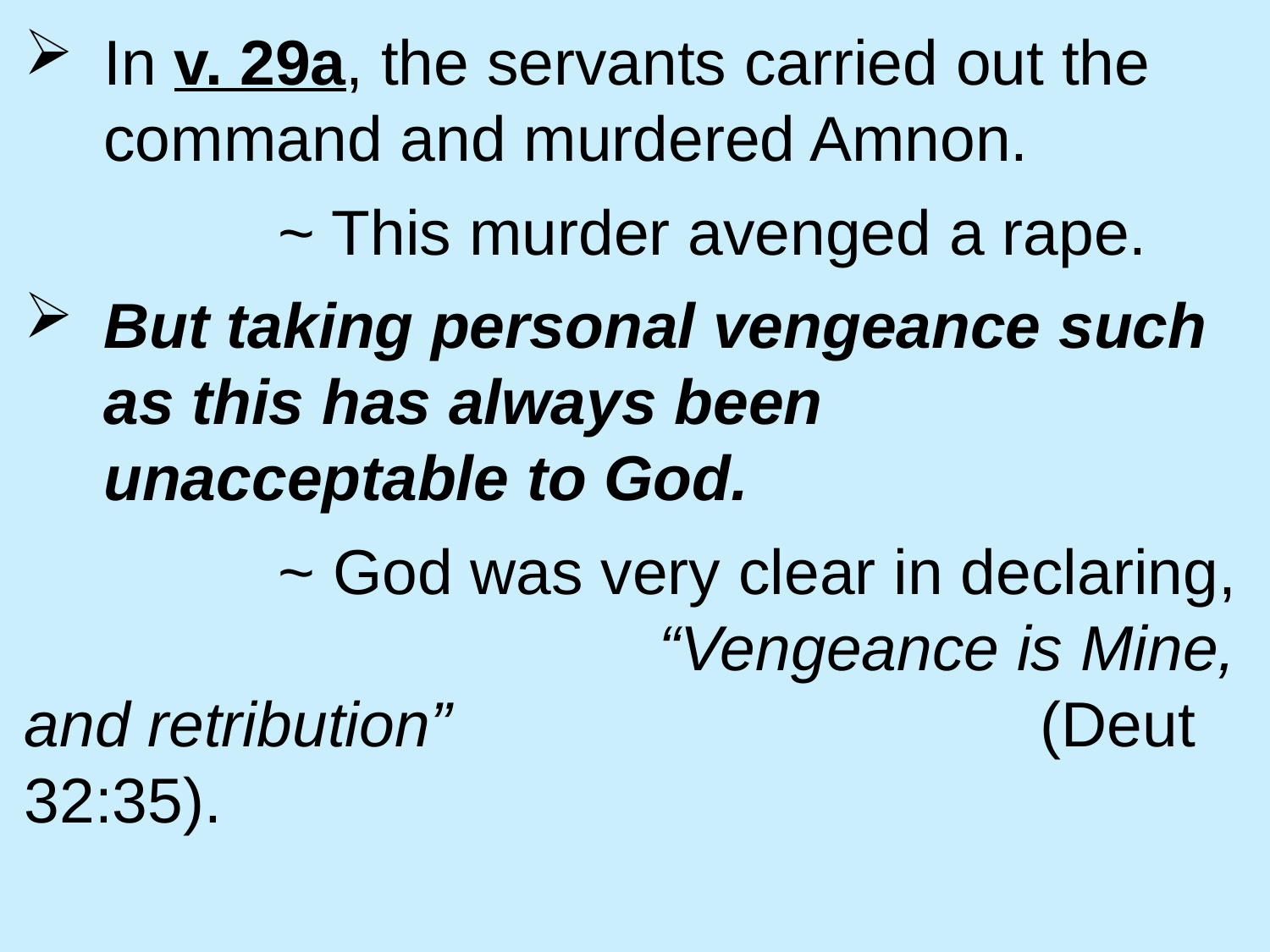

In v. 29a, the servants carried out the command and murdered Amnon.
		~ This murder avenged a rape.
But taking personal vengeance such as this has always been unacceptable to God.
		~ God was very clear in declaring, 					“Vengeance is Mine, and retribution” 					(Deut 32:35).